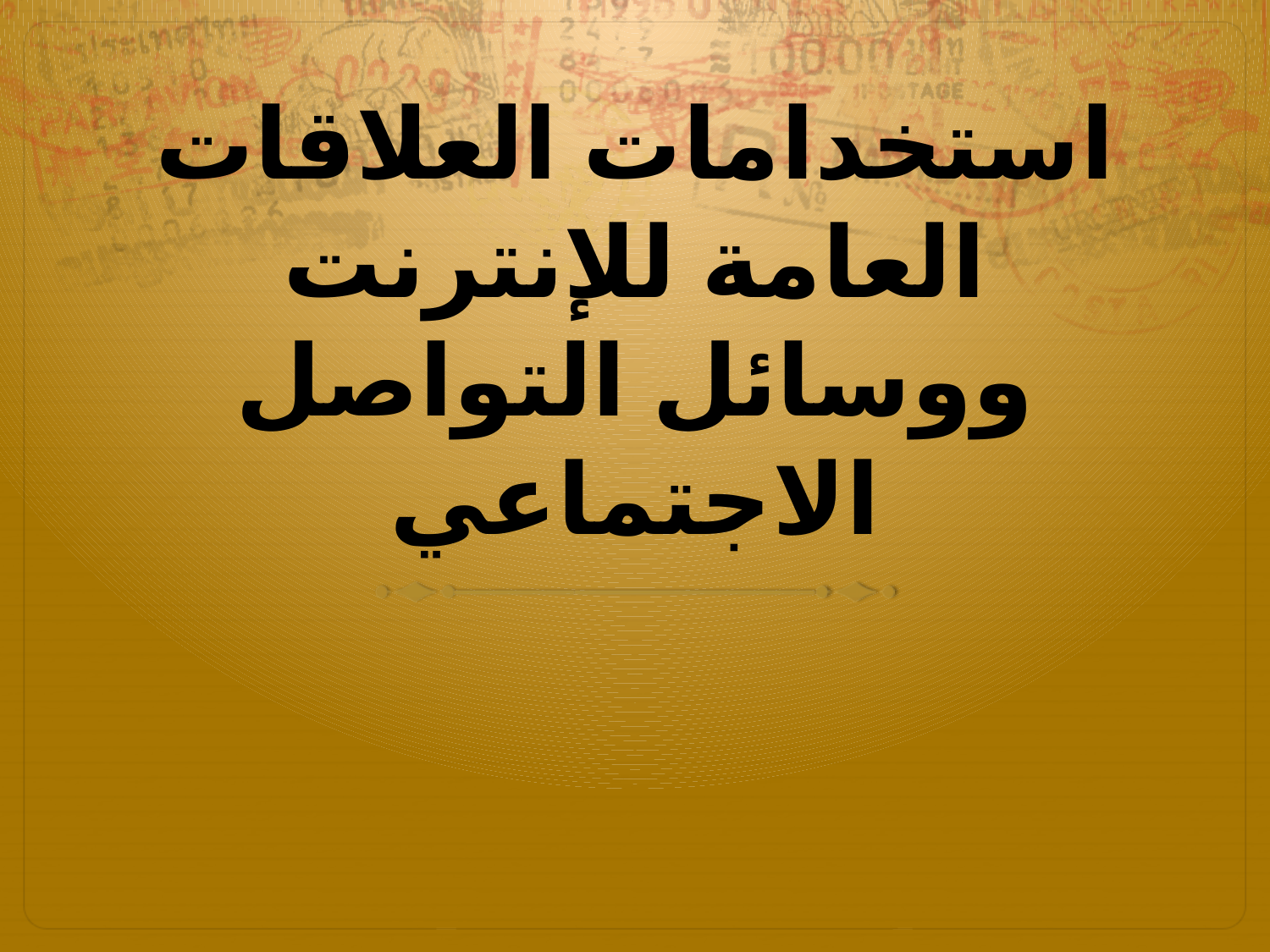

# استخدامات العلاقات العامة للإنترنت ووسائل التواصل الاجتماعي